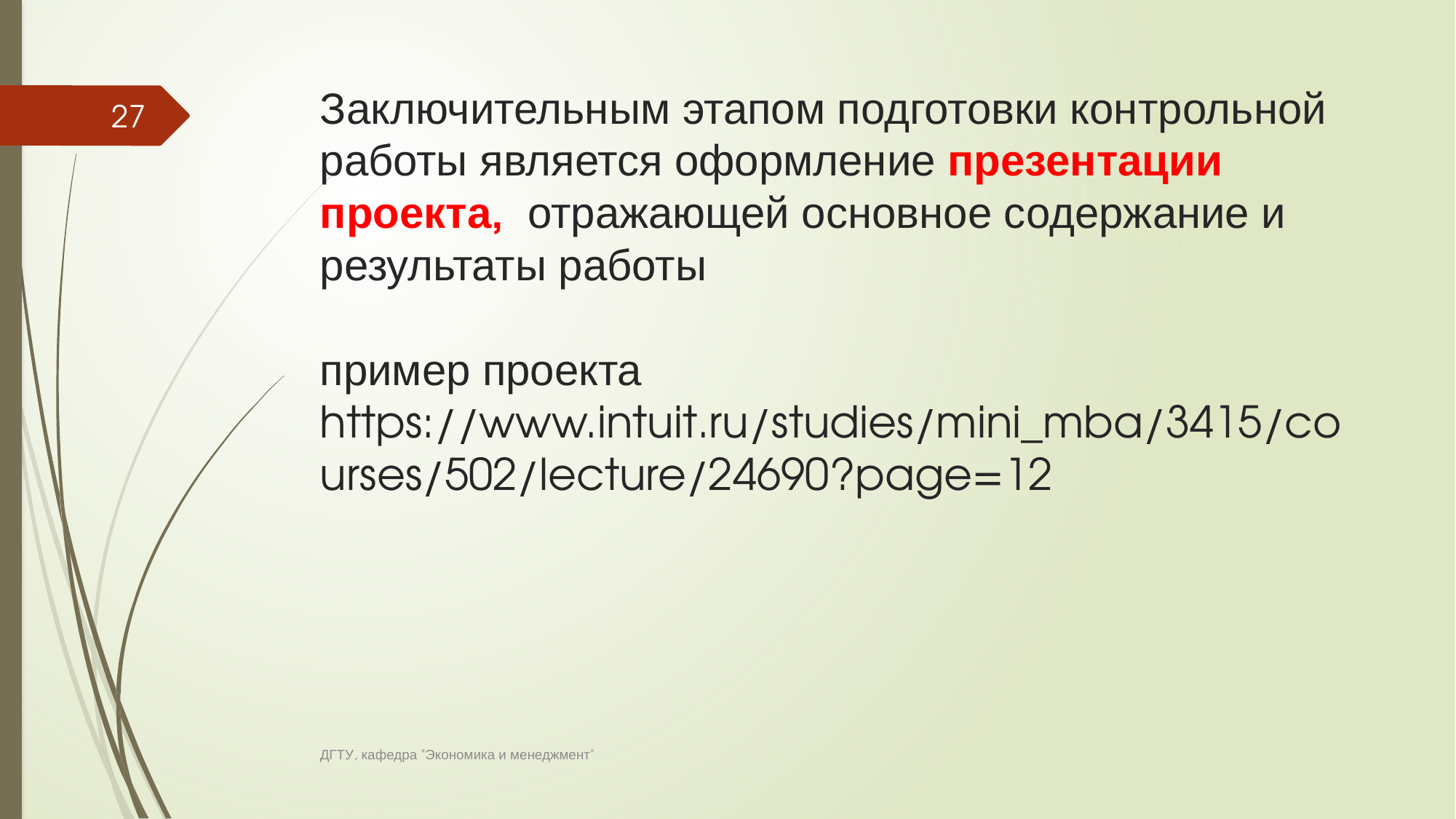

# Заключительным этапом подготовки контрольной работы является оформление презентации проекта,  отражающей основное содержание и результаты работы пример проекта https://www.intuit.ru/studies/mini_mba/3415/courses/502/lecture/24690?page=12
27
ДГТУ, кафедра "Экономика и менеджмент"